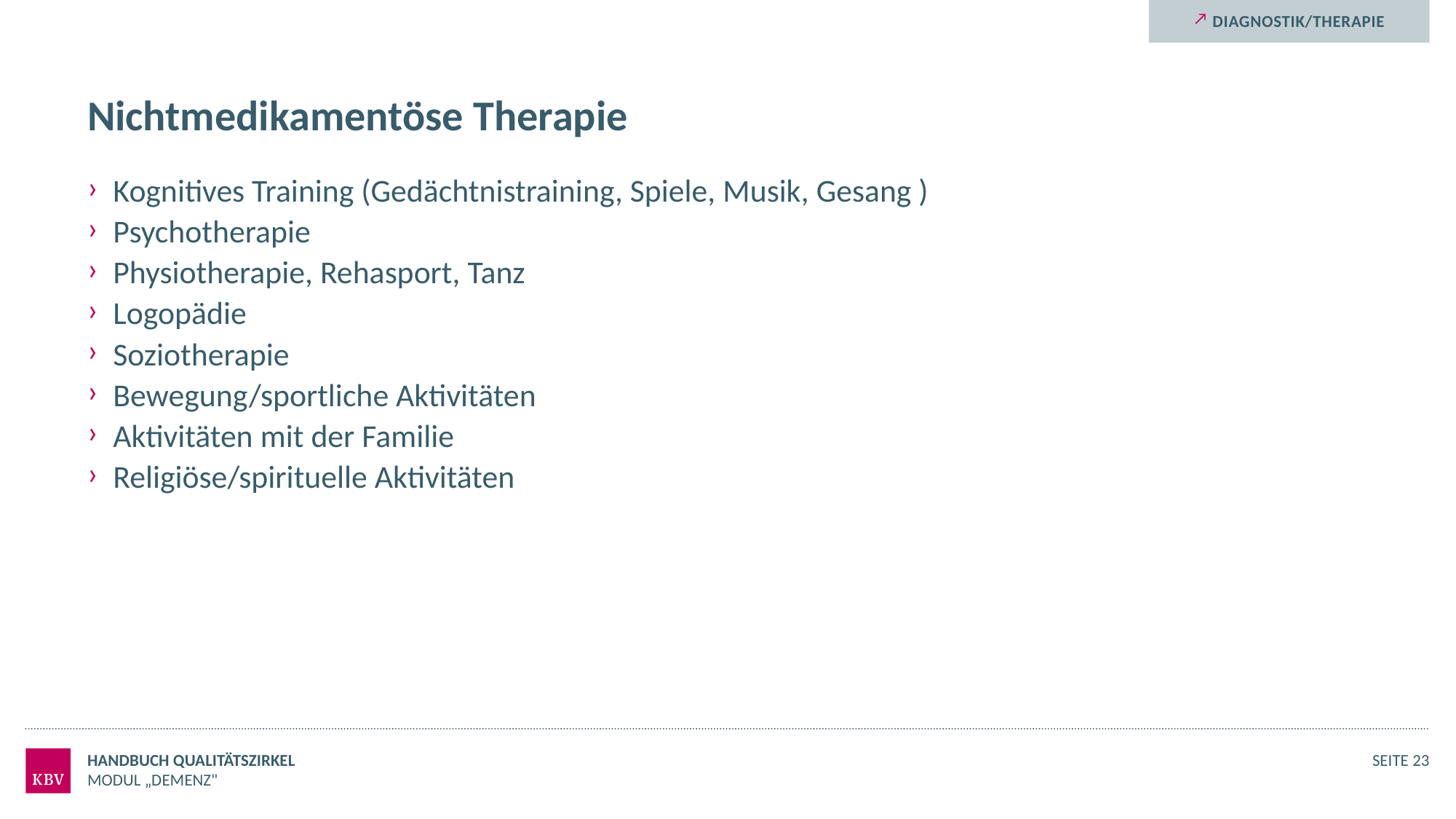

Diagnostik/Therapie
# Nichtmedikamentöse Therapie
Kognitives Training (Gedächtnistraining, Spiele, Musik, Gesang )
Psychotherapie
Physiotherapie, Rehasport, Tanz
Logopädie
Soziotherapie
Bewegung/sportliche Aktivitäten
Aktivitäten mit der Familie
Religiöse/spirituelle Aktivitäten

Handbuch Qualitätszirkel
Seite 23
Modul „Demenz"